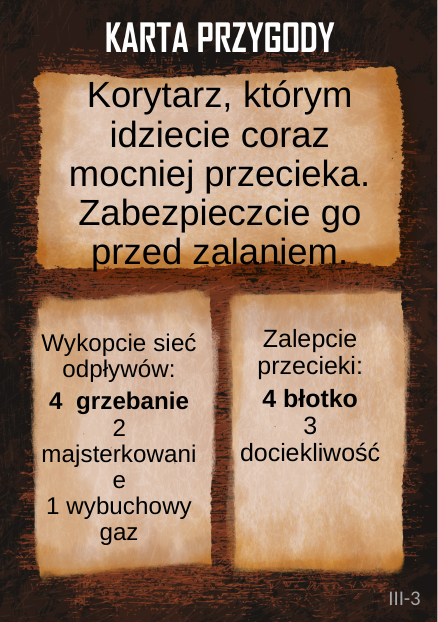

# Korytarz, którym idziecie coraz mocniej przecieka. Zabezpieczcie go przed zalaniem.
Zalepcie przecieki:
4 błotko
3 dociekliwość
Wykopcie sieć odpływów:
4  grzebanie
2 majsterkowanie
1 wybuchowy gaz
III-3